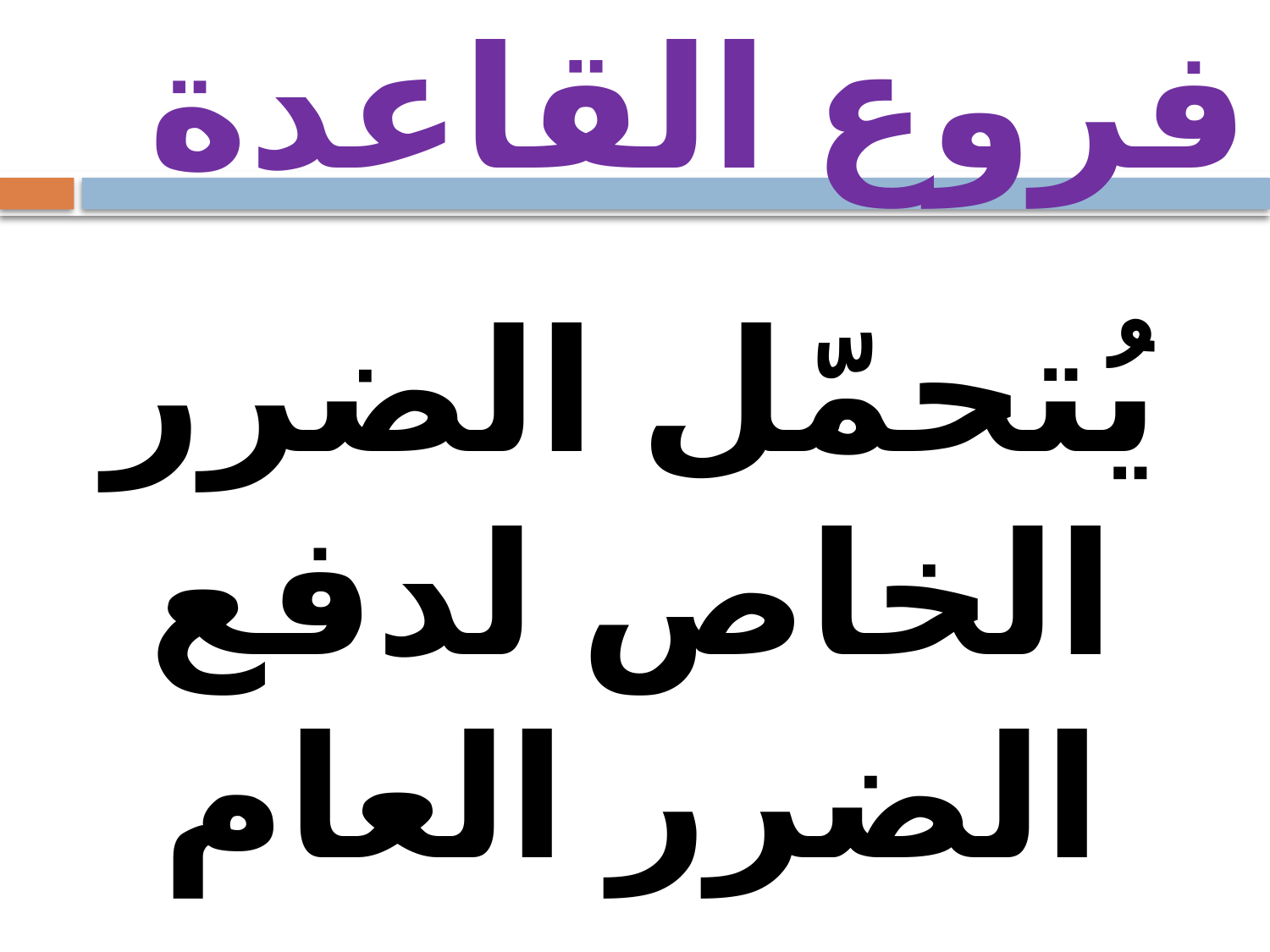

# فروع القاعدة
يُتحمّل الضرر الخاص لدفع الضرر العام